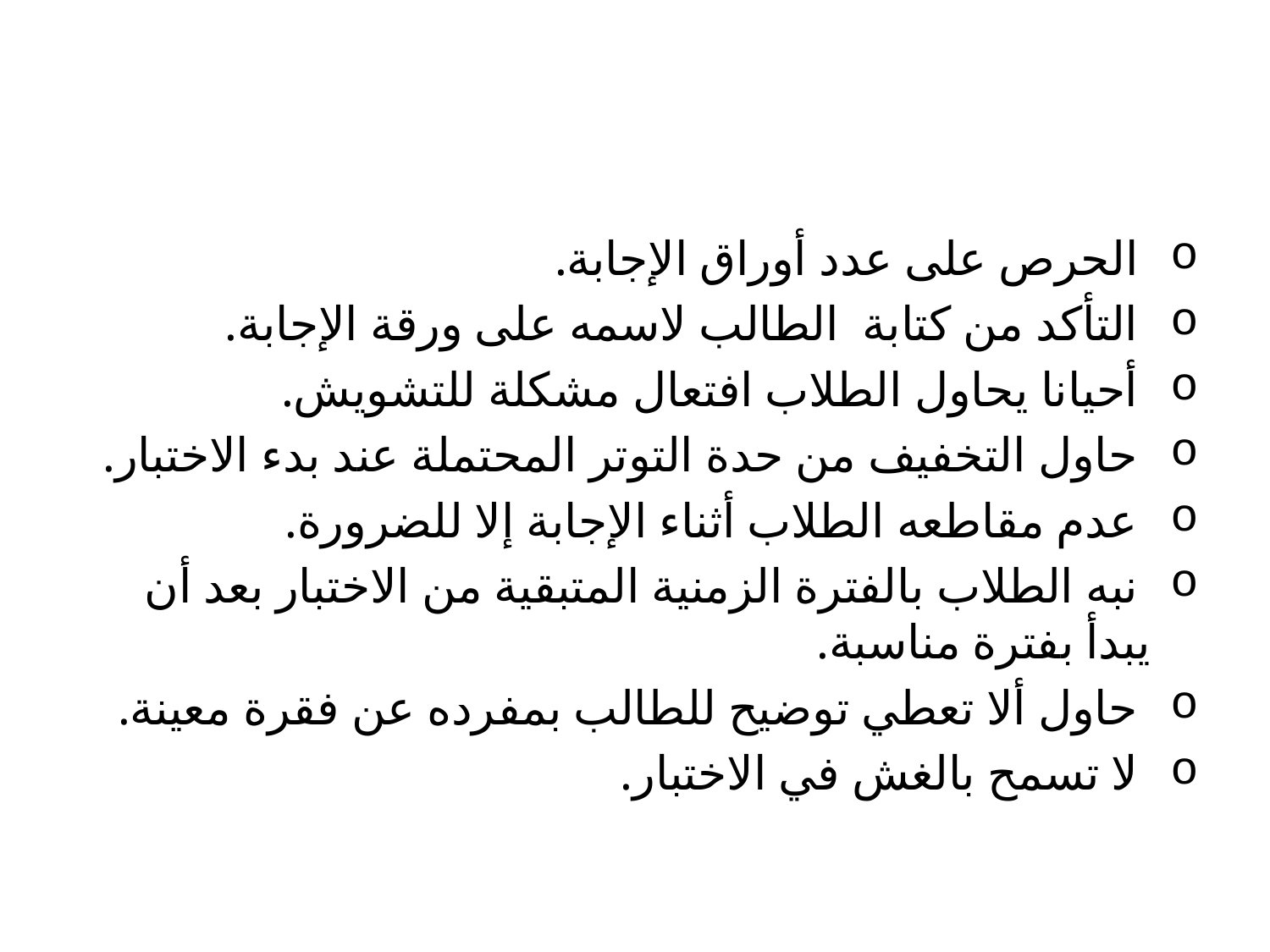

الحرص على عدد أوراق الإجابة.
 التأكد من كتابة  الطالب لاسمه على ورقة الإجابة.
 أحيانا يحاول الطلاب افتعال مشكلة للتشويش.
 حاول التخفيف من حدة التوتر المحتملة عند بدء الاختبار.
 عدم مقاطعه الطلاب أثناء الإجابة إلا للضرورة.
 نبه الطلاب بالفترة الزمنية المتبقية من الاختبار بعد أن يبدأ بفترة مناسبة.
 حاول ألا تعطي توضيح للطالب بمفرده عن فقرة معينة.
 لا تسمح بالغش في الاختبار.